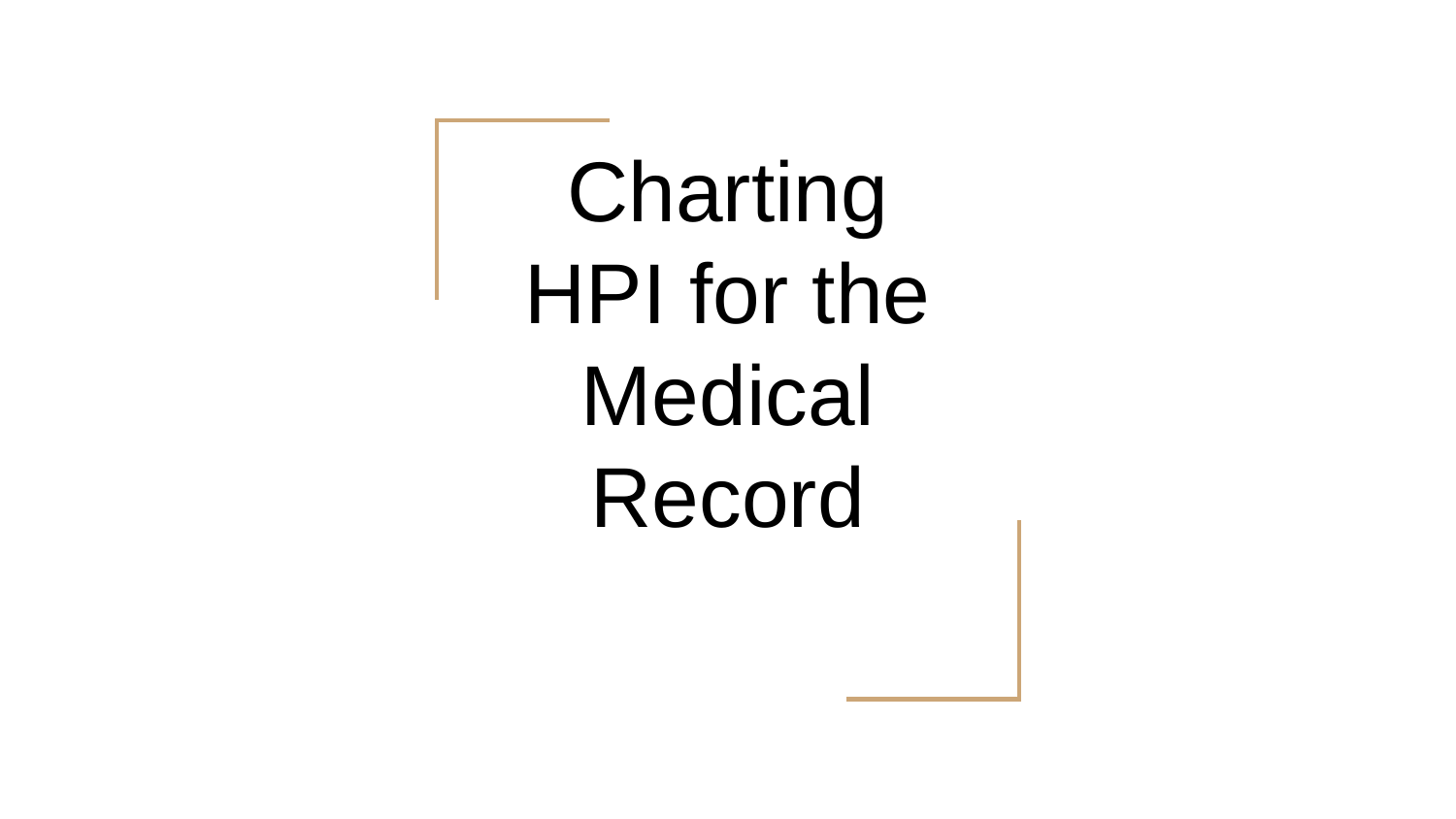

# Charting HPI for the Medical Record